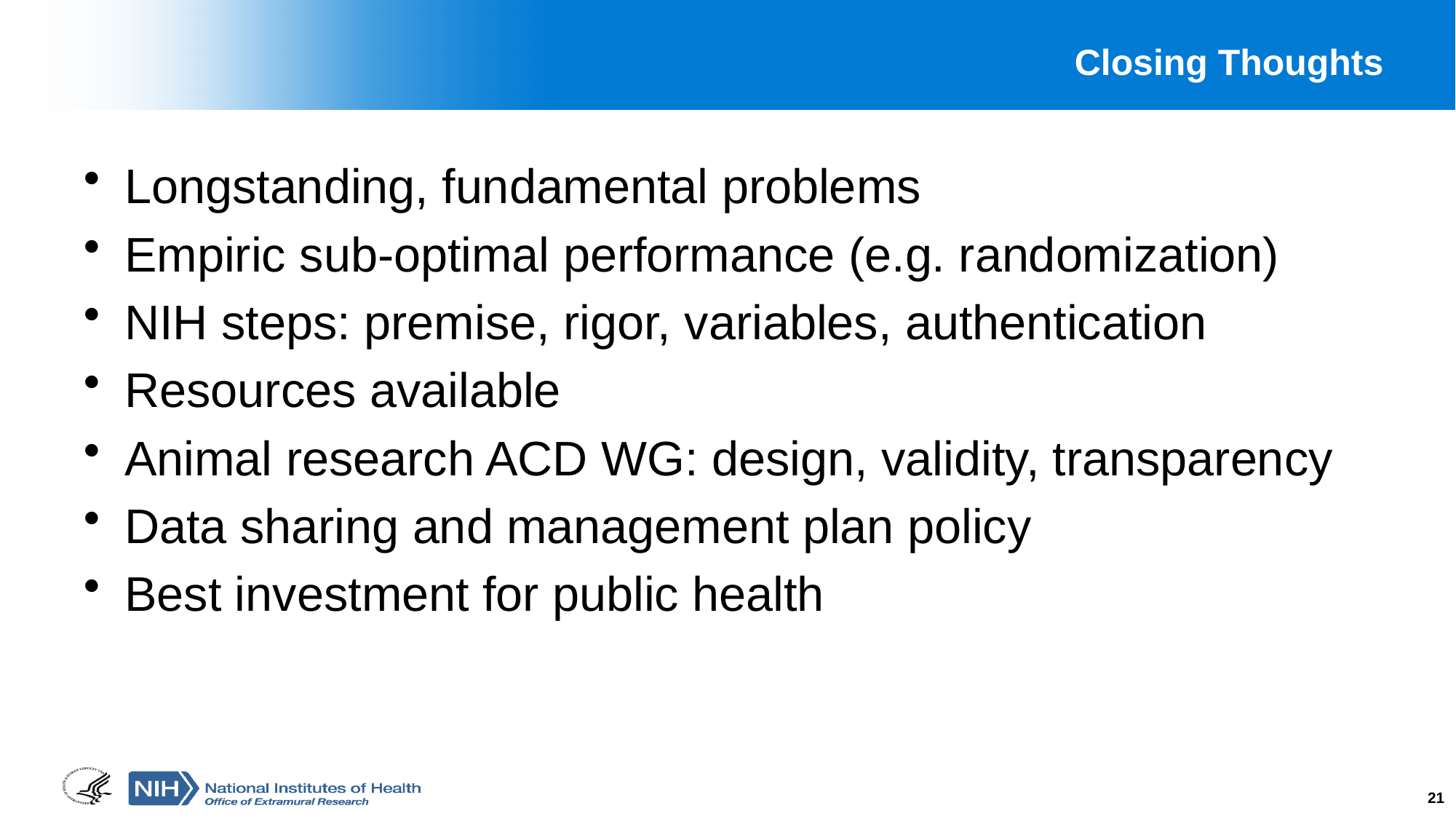

# Closing Thoughts
Longstanding, fundamental problems
Empiric sub-optimal performance (e.g. randomization)
NIH steps: premise, rigor, variables, authentication
Resources available
Animal research ACD WG: design, validity, transparency
Data sharing and management plan policy
Best investment for public health
21